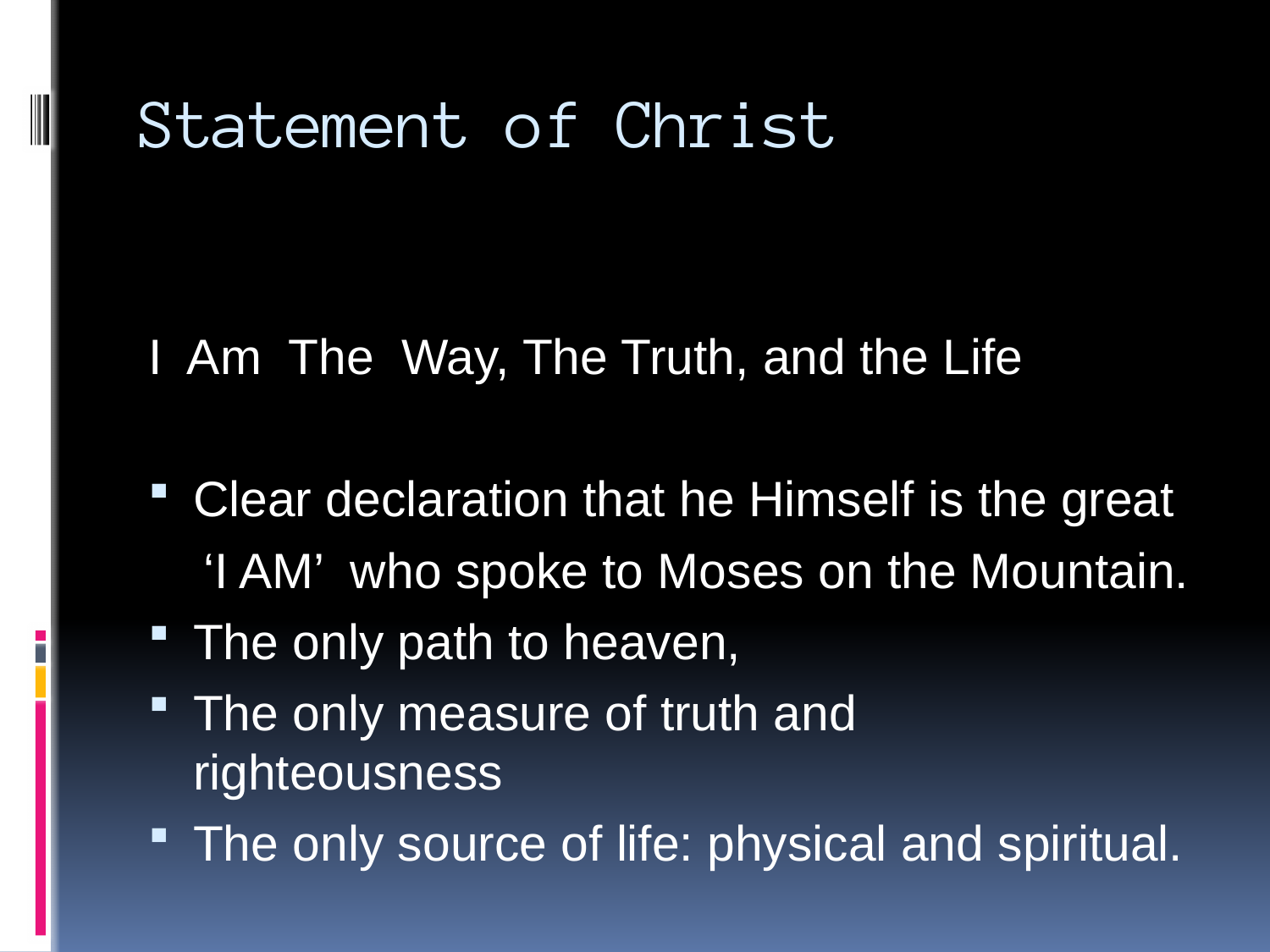

# Statement of Christ

I  Am  The  Way, The Truth, and the Life

Clear declaration that he Himself is the great
    ‘I AM’  who spoke to Moses on the Mountain.
The only path to heaven,
The only measure of truth and  righteousness
The only source of life: physical and spiritual.